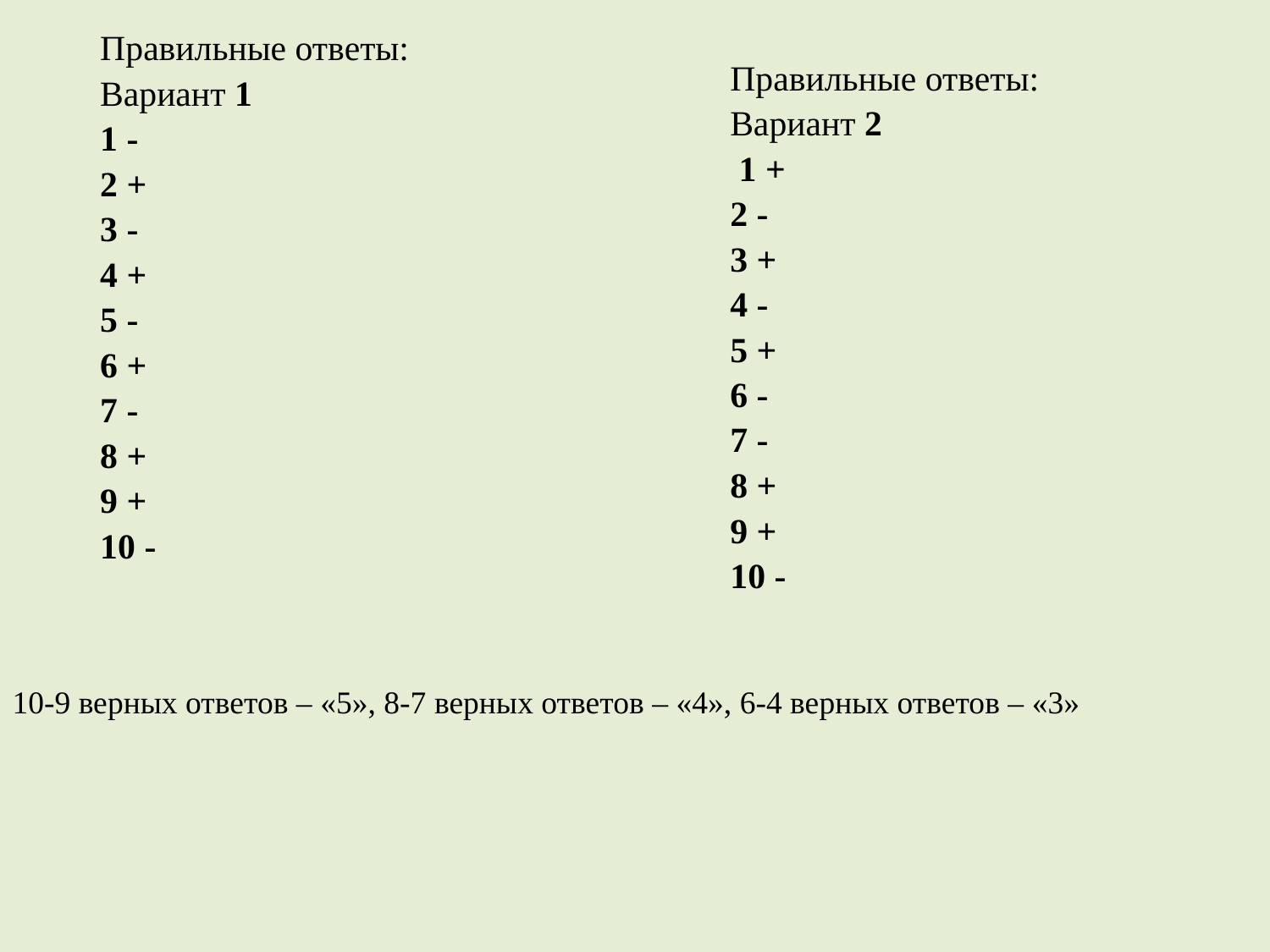

Правильные ответы:
Вариант 1
1 -
2 +
3 -
4 +
5 -
6 +
7 -
8 +
9 +
10 -
Правильные ответы:
Вариант 2
 1 +
2 -
3 +
4 -
5 +
6 -
7 -
8 +
9 +
10 -
10-9 верных ответов – «5», 8-7 верных ответов – «4», 6-4 верных ответов – «3»